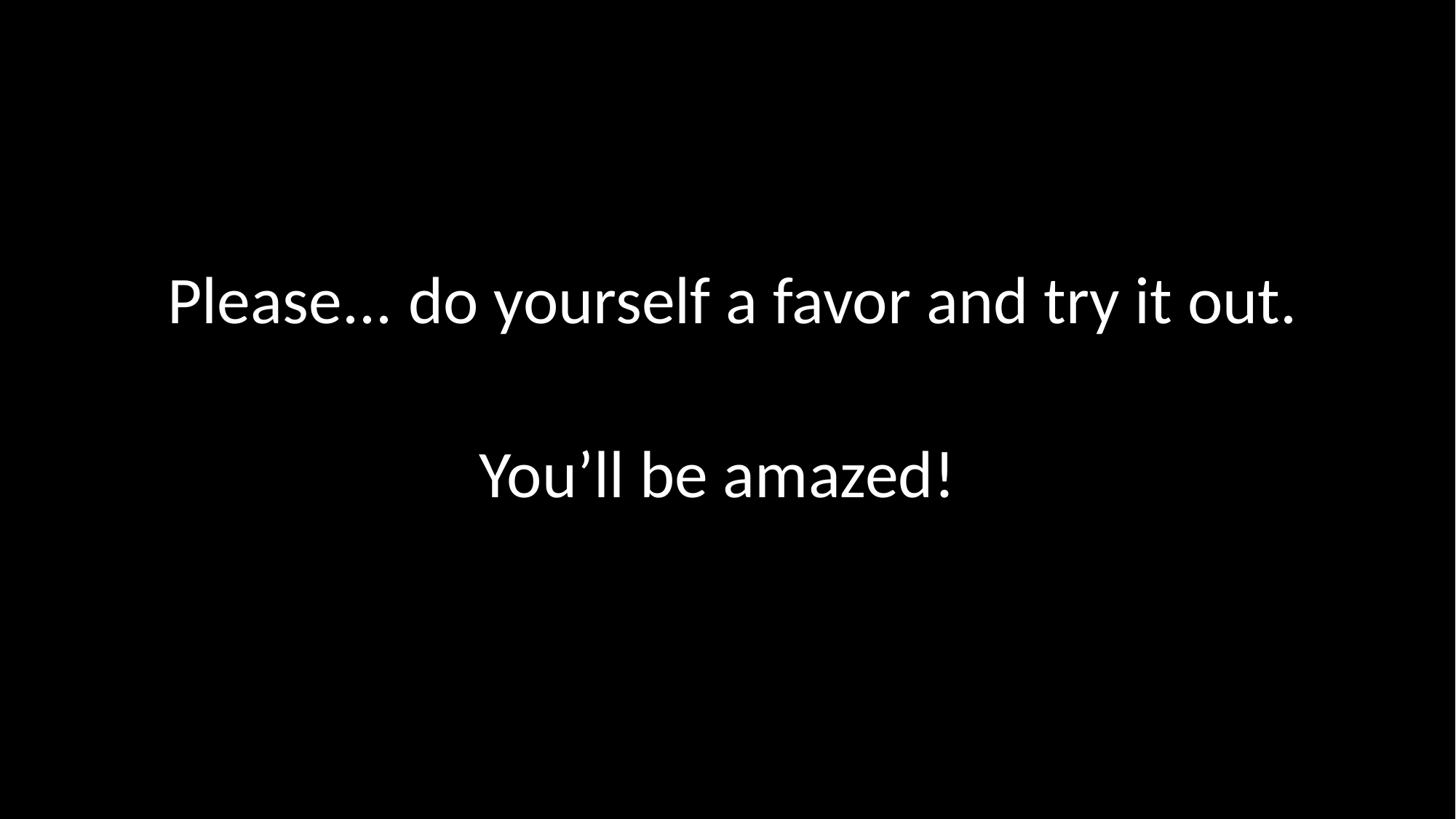

Please... do yourself a favor and try it out.

You’ll be amazed!